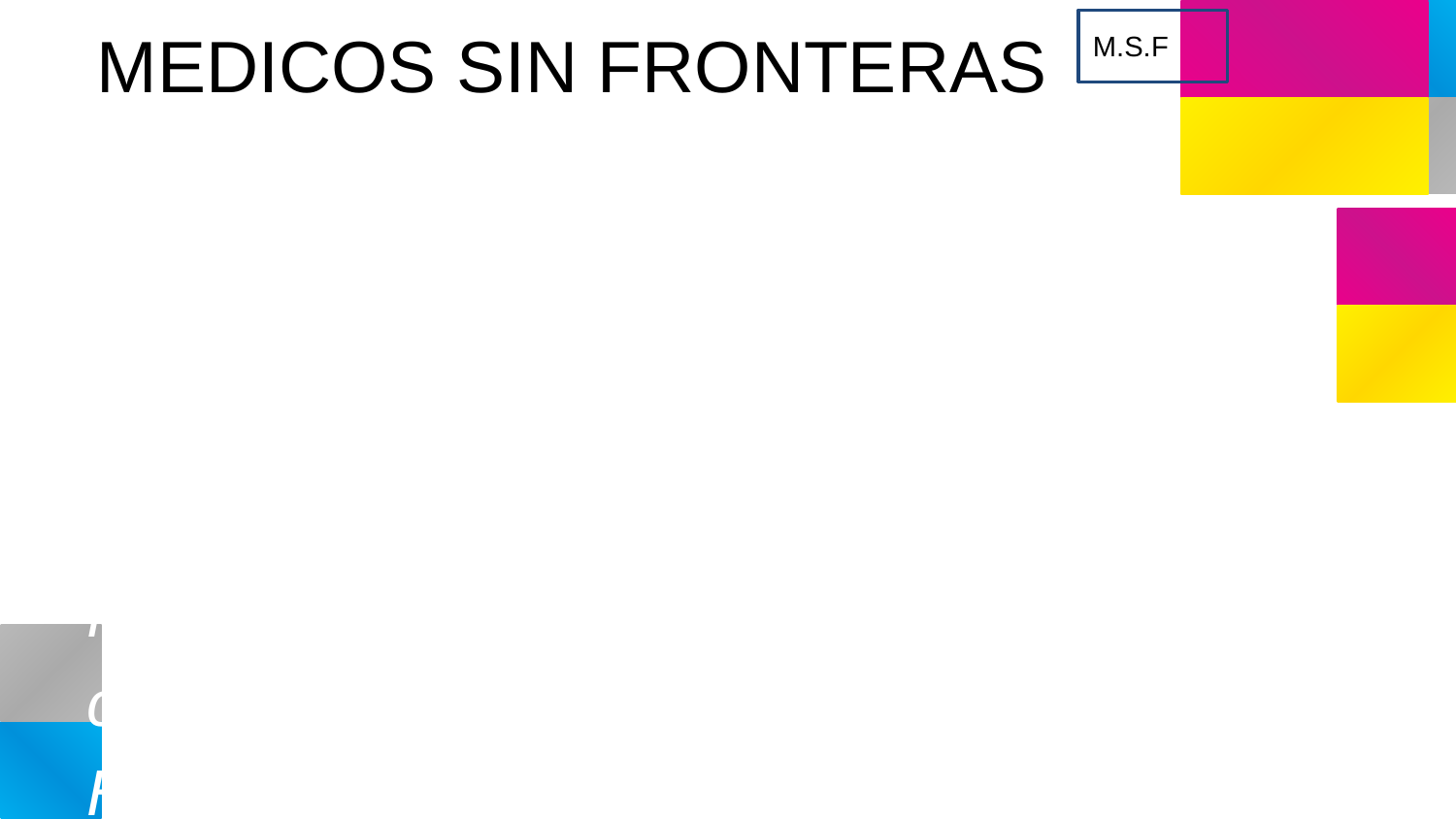

MEDICOS SIN FRONTERAS
M.S.F
Los que trabajan en Médicos Sin Fronteras: médicos , cirujanos , anestesistas , ginecólogos, enfermeros, matrona/os, psicólogos, logistas , gestores de recursos humanos , responsables de fianzas, administradores , puesto de coordinación y otros profesionales. Hombres y mujeres trabajan aquí